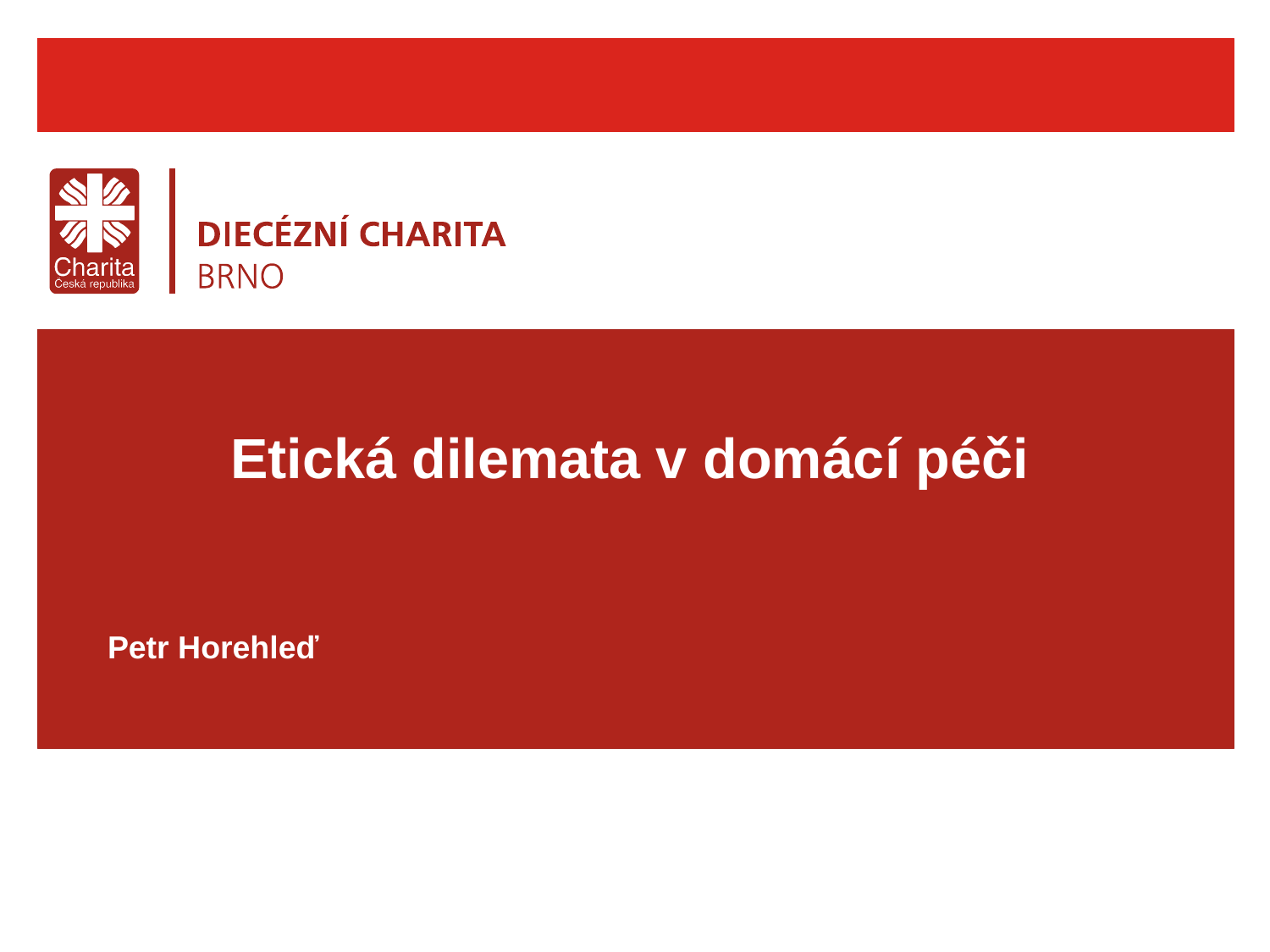

Etická dilemata v domácí péči
# Petr Horehleď